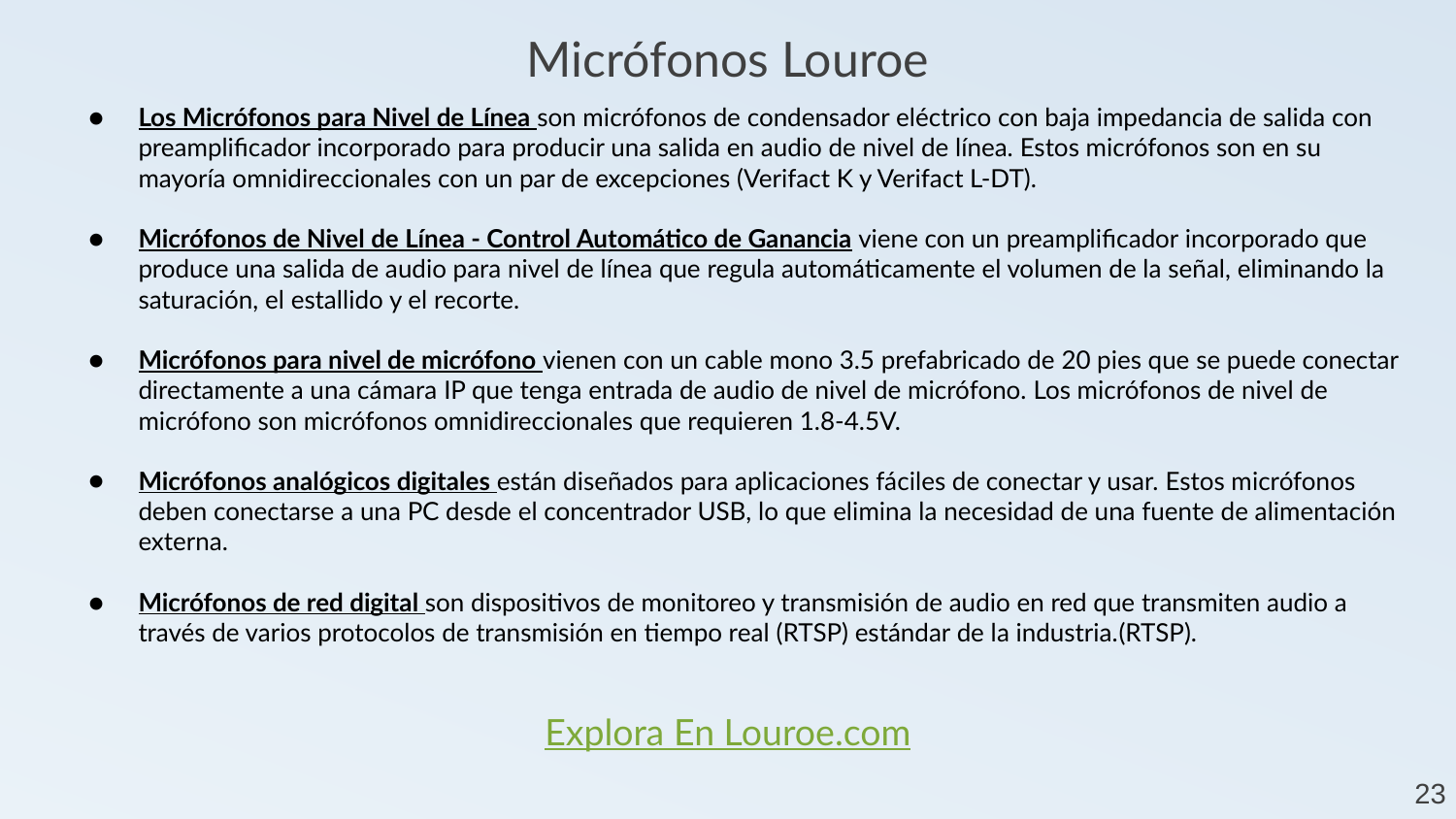

Micrófonos Louroe

Los Micrófonos para Nivel de Línea son micrófonos de condensador eléctrico con baja impedancia de salida con preamplificador incorporado para producir una salida en audio de nivel de línea. Estos micrófonos son en su mayoría omnidireccionales con un par de excepciones (Verifact K y Verifact L-DT).

Micrófonos de Nivel de Línea - Control Automático de Ganancia viene con un preamplificador incorporado que produce una salida de audio para nivel de línea que regula automáticamente el volumen de la señal, eliminando la saturación, el estallido y el recorte.

Micrófonos para nivel de micrófono vienen con un cable mono 3.5 prefabricado de 20 pies que se puede conectar directamente a una cámara IP que tenga entrada de audio de nivel de micrófono. Los micrófonos de nivel de micrófono son micrófonos omnidireccionales que requieren 1.8-4.5V.

Micrófonos analógicos digitales están diseñados para aplicaciones fáciles de conectar y usar. Estos micrófonos deben conectarse a una PC desde el concentrador USB, lo que elimina la necesidad de una fuente de alimentación externa.

Micrófonos de red digital son dispositivos de monitoreo y transmisión de audio en red que transmiten audio a través de varios protocolos de transmisión en tiempo real (RTSP) estándar de la industria.(RTSP).

Explora En Louroe.com
23